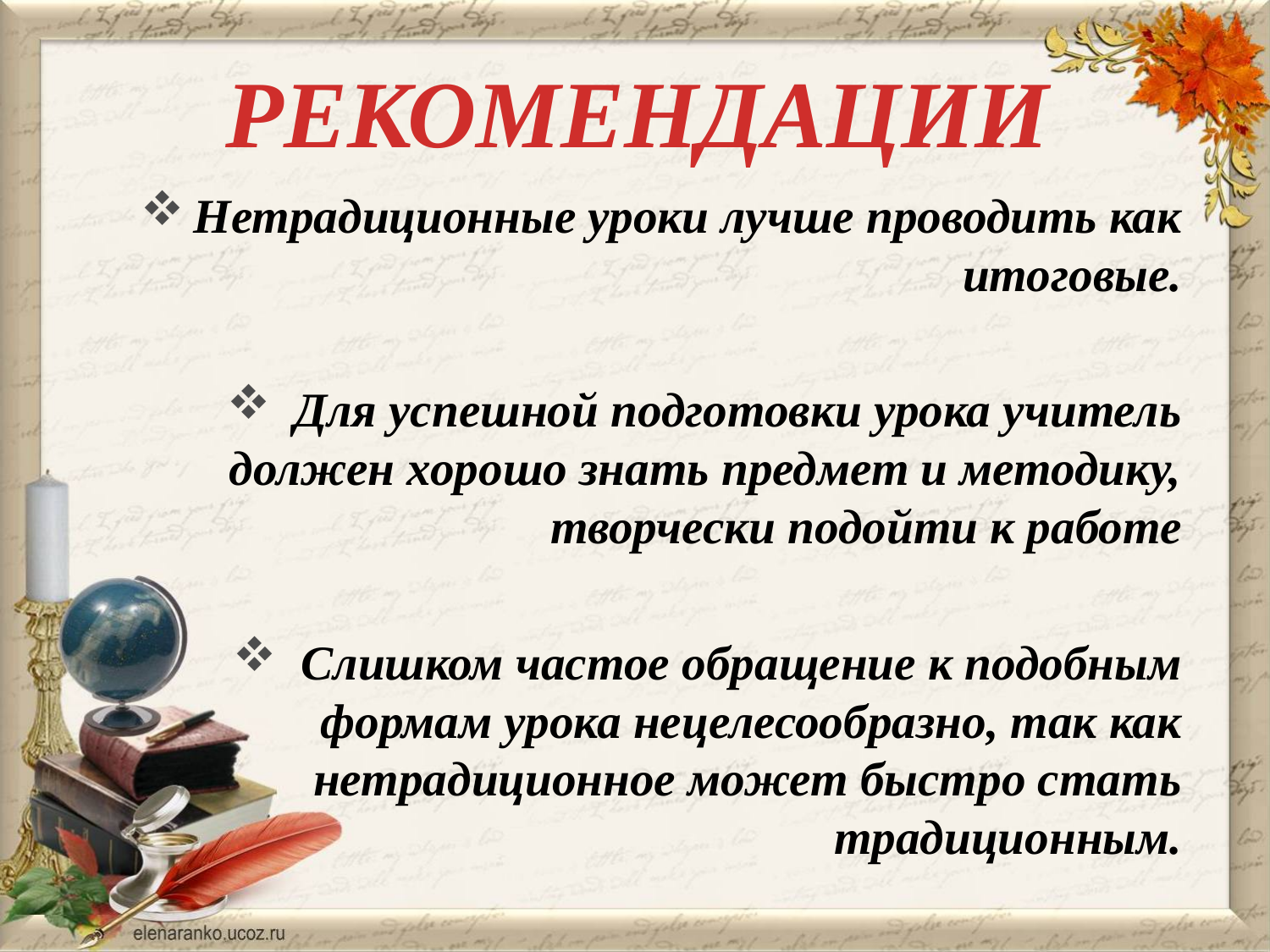

РЕКОМЕНДАЦИИ
Нетрадиционные уроки лучше проводить как итоговые.

Для успешной подготовки урока учитель должен хорошо знать предмет и методику, творчески подойти к работе

Слишком частое обращение к подобным формам урока нецелесообразно, так как нетрадиционное может быстро стать традиционным.